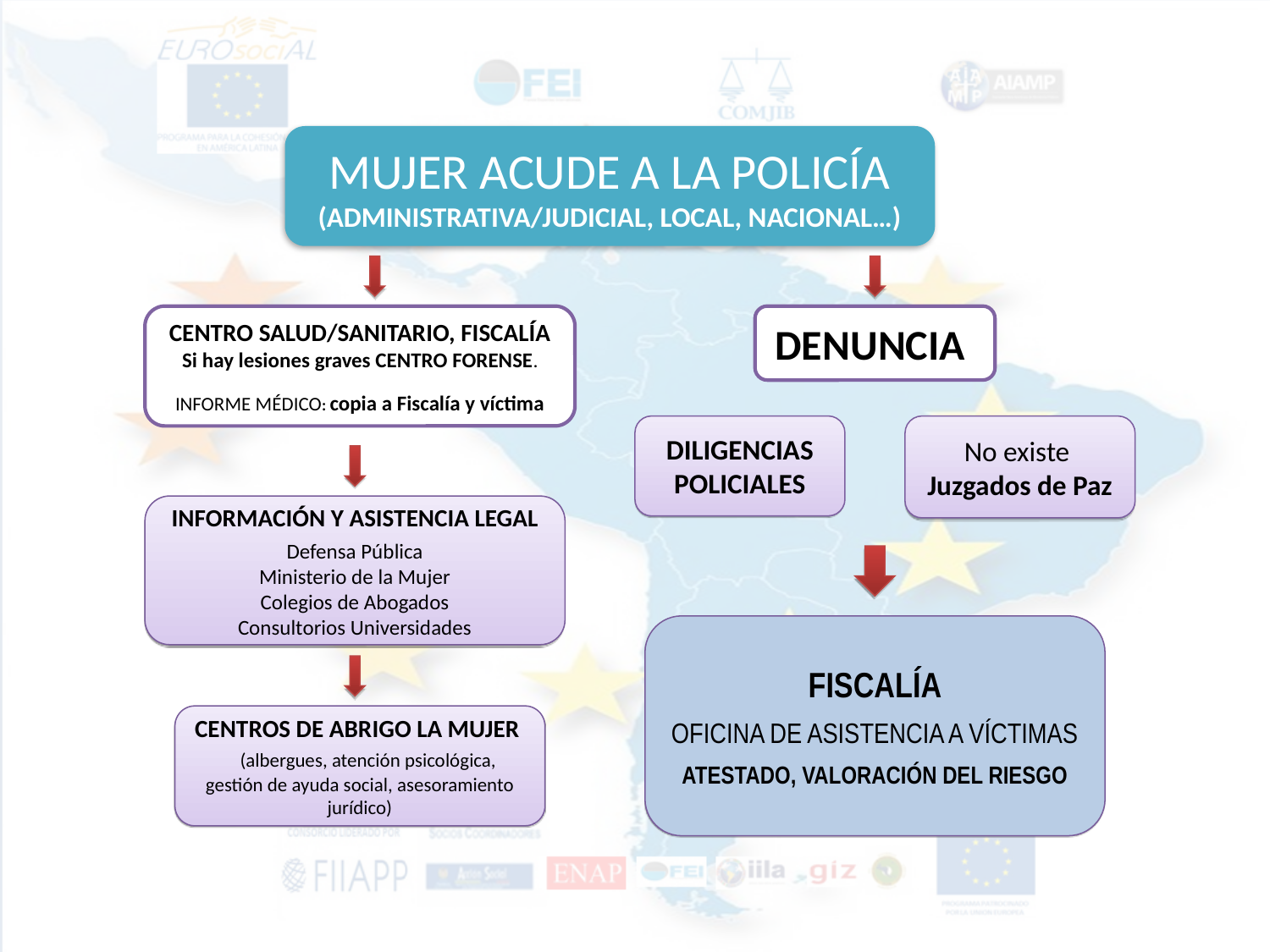

MUJER ACUDE A LA POLICÍA (ADMINISTRATIVA/JUDICIAL, LOCAL, NACIONAL…)

DENUNCIA
CENTRO SALUD/SANITARIO, FISCALÍA Si hay lesiones graves CENTRO FORENSE.
INFORME MÉDICO: copia a Fiscalía y víctima
DILIGENCIAS POLICIALES
No existe  Juzgados de Paz

INFORMACIÓN Y ASISTENCIA LEGAL

Defensa Pública
Ministerio de la Mujer
Colegios de Abogados
Consultorios Universidades

FISCALÍA
OFICINA DE ASISTENCIA A VÍCTIMAS
ATESTADO, VALORACIÓN DEL RIESGO

CENTROS DE ABRIGO LA MUJER     (albergues, atención psicológica, gestión de ayuda social, asesoramiento jurídico)